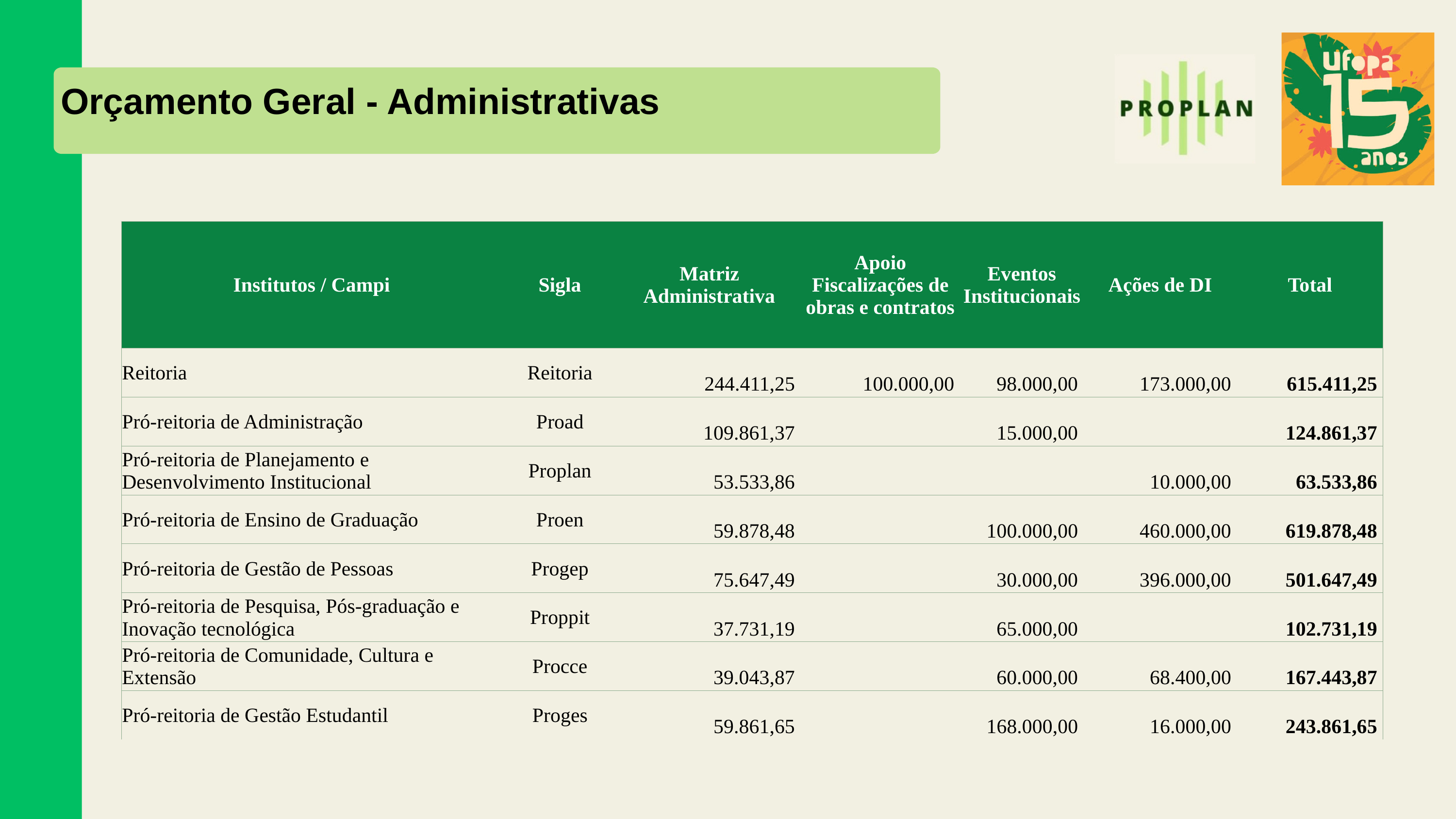

Orçamento Geral - Administrativas

| Institutos / Campi | Sigla | Matriz Administrativa | Apoio Fiscalizações de obras e contratos | Eventos Institucionais | Ações de DI | Total |
| --- | --- | --- | --- | --- | --- | --- |
| Reitoria | Reitoria | 244.411,25 | 100.000,00 | 98.000,00 | 173.000,00 | 615.411,25 |
| Pró-reitoria de Administração | Proad | 109.861,37 |  | 15.000,00 |  | 124.861,37 |
| Pró-reitoria de Planejamento e Desenvolvimento Institucional | Proplan | 53.533,86 |  |  | 10.000,00 | 63.533,86 |
| Pró-reitoria de Ensino de Graduação | Proen | 59.878,48 |  | 100.000,00 | 460.000,00 | 619.878,48 |
| Pró-reitoria de Gestão de Pessoas | Progep | 75.647,49 |  | 30.000,00 | 396.000,00 | 501.647,49 |
| Pró-reitoria de Pesquisa, Pós-graduação e Inovação tecnológica | Proppit | 37.731,19 |  | 65.000,00 |  | 102.731,19 |
| Pró-reitoria de Comunidade, Cultura e Extensão | Procce | 39.043,87 |  | 60.000,00 | 68.400,00 | 167.443,87 |
| Pró-reitoria de Gestão Estudantil | Proges | 59.861,65 |  | 168.000,00 | 16.000,00 | 243.861,65 |